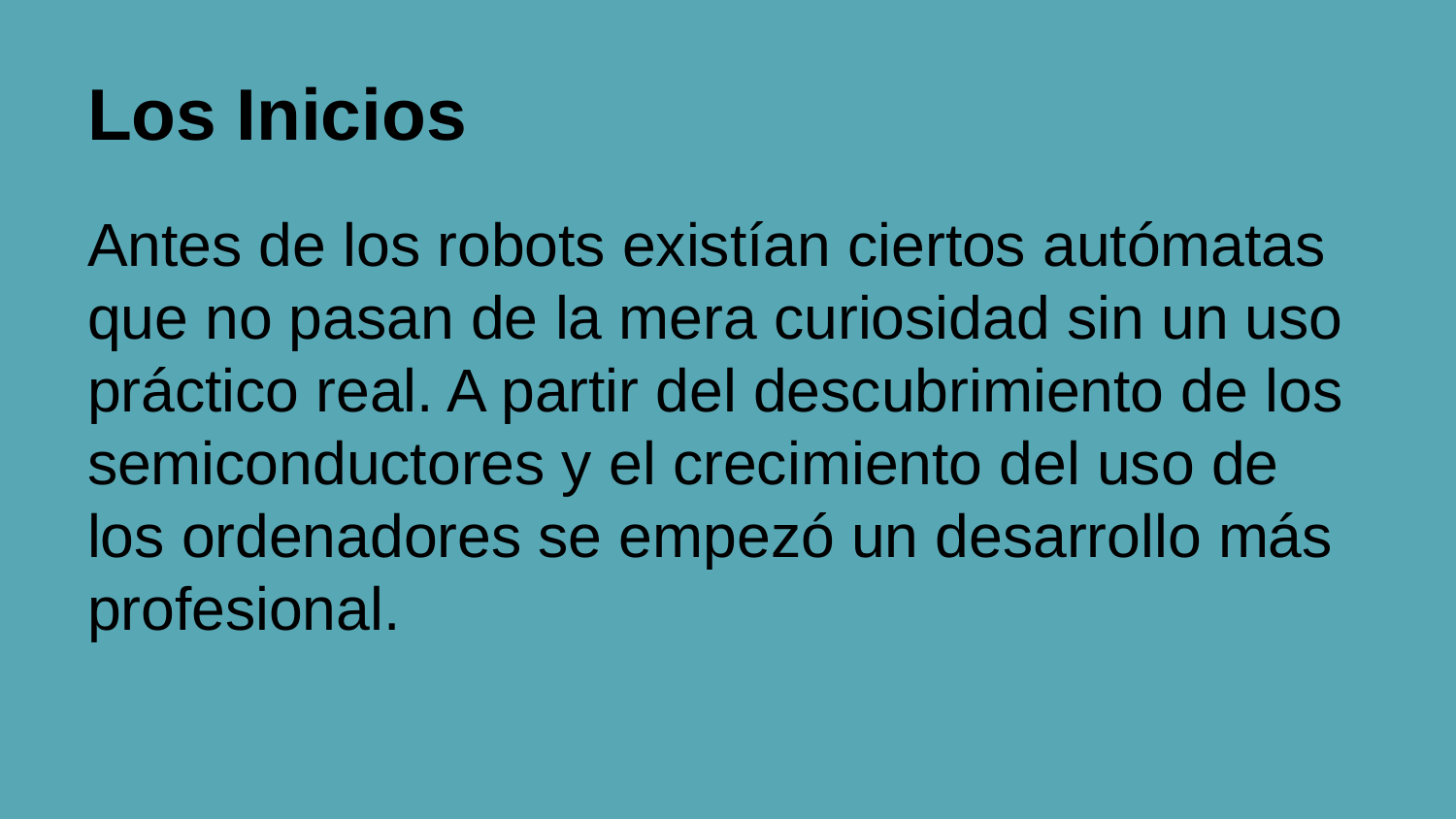

# Los Inicios
Antes de los robots existían ciertos autómatas que no pasan de la mera curiosidad sin un uso práctico real. A partir del descubrimiento de los semiconductores y el crecimiento del uso de los ordenadores se empezó un desarrollo más profesional.